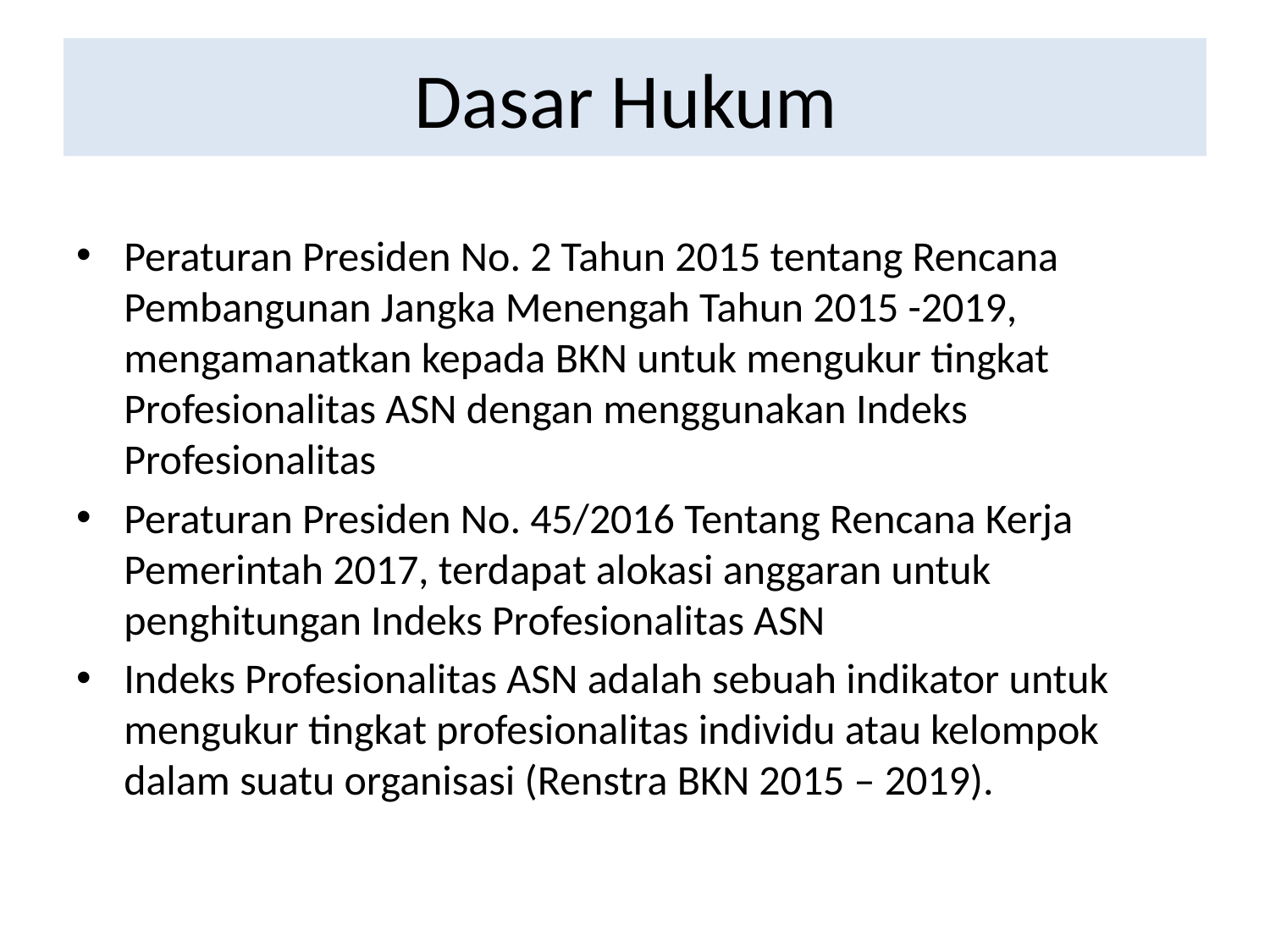

# Dasar Hukum
Peraturan Presiden No. 2 Tahun 2015 tentang Rencana Pembangunan Jangka Menengah Tahun 2015 -2019, mengamanatkan kepada BKN untuk mengukur tingkat Profesionalitas ASN dengan menggunakan Indeks Profesionalitas
Peraturan Presiden No. 45/2016 Tentang Rencana Kerja Pemerintah 2017, terdapat alokasi anggaran untuk penghitungan Indeks Profesionalitas ASN
Indeks Profesionalitas ASN adalah sebuah indikator untuk mengukur tingkat profesionalitas individu atau kelompok dalam suatu organisasi (Renstra BKN 2015 – 2019).